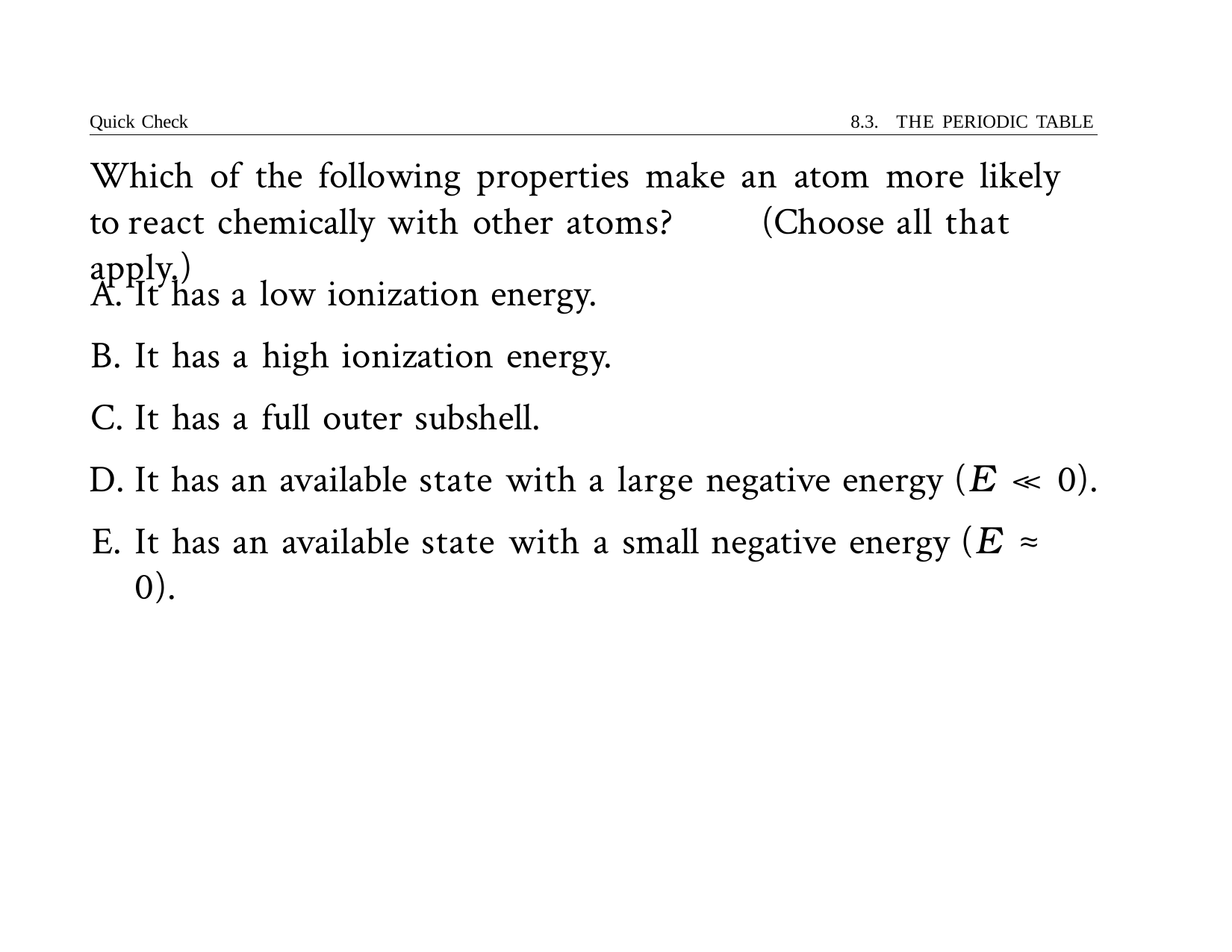

Quick Check	8.3.  THE PERIODIC TABLE

# Which of the following properties make an atom more likely to react chemically with other atoms?	(Choose all that apply.)
It has a low ionization energy.
It has a high ionization energy.
It has a full outer subshell.
It has an available state with a large negative energy (E ≪ 0).
It has an available state with a small negative energy (E ≈ 0).